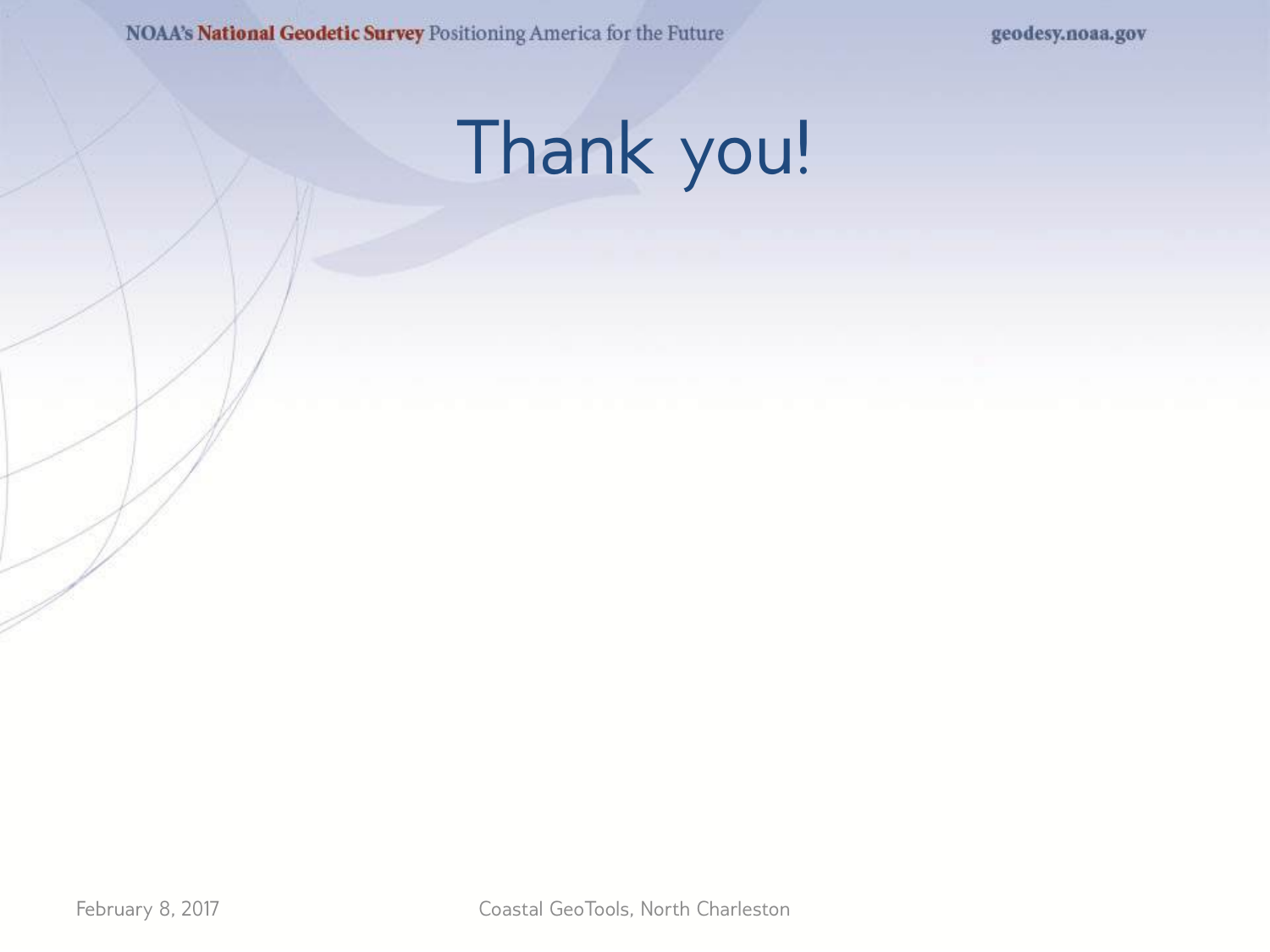

# Thank you!

February 8, 2017
Coastal GeoTools, North Charleston